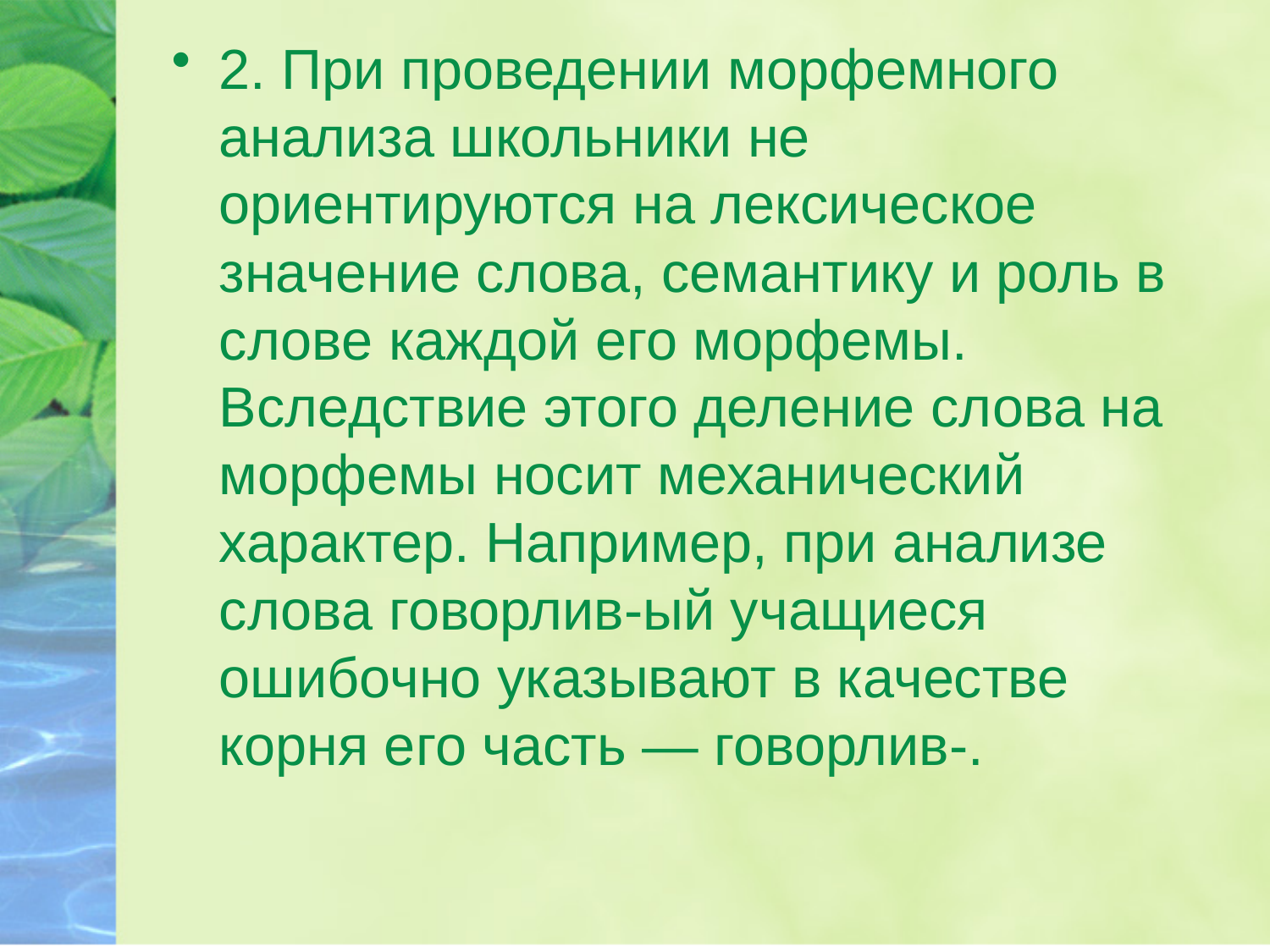

2. При проведении морфемного анализа школьники не ориентируются на лексическое значение слова, семантику и роль в слове каждой его морфемы. Вследствие этого деление слова на морфемы носит механический характер. Например, при анализе слова говорлив-ый учащиеся ошибочно указывают в качестве корня его часть — говорлив-.